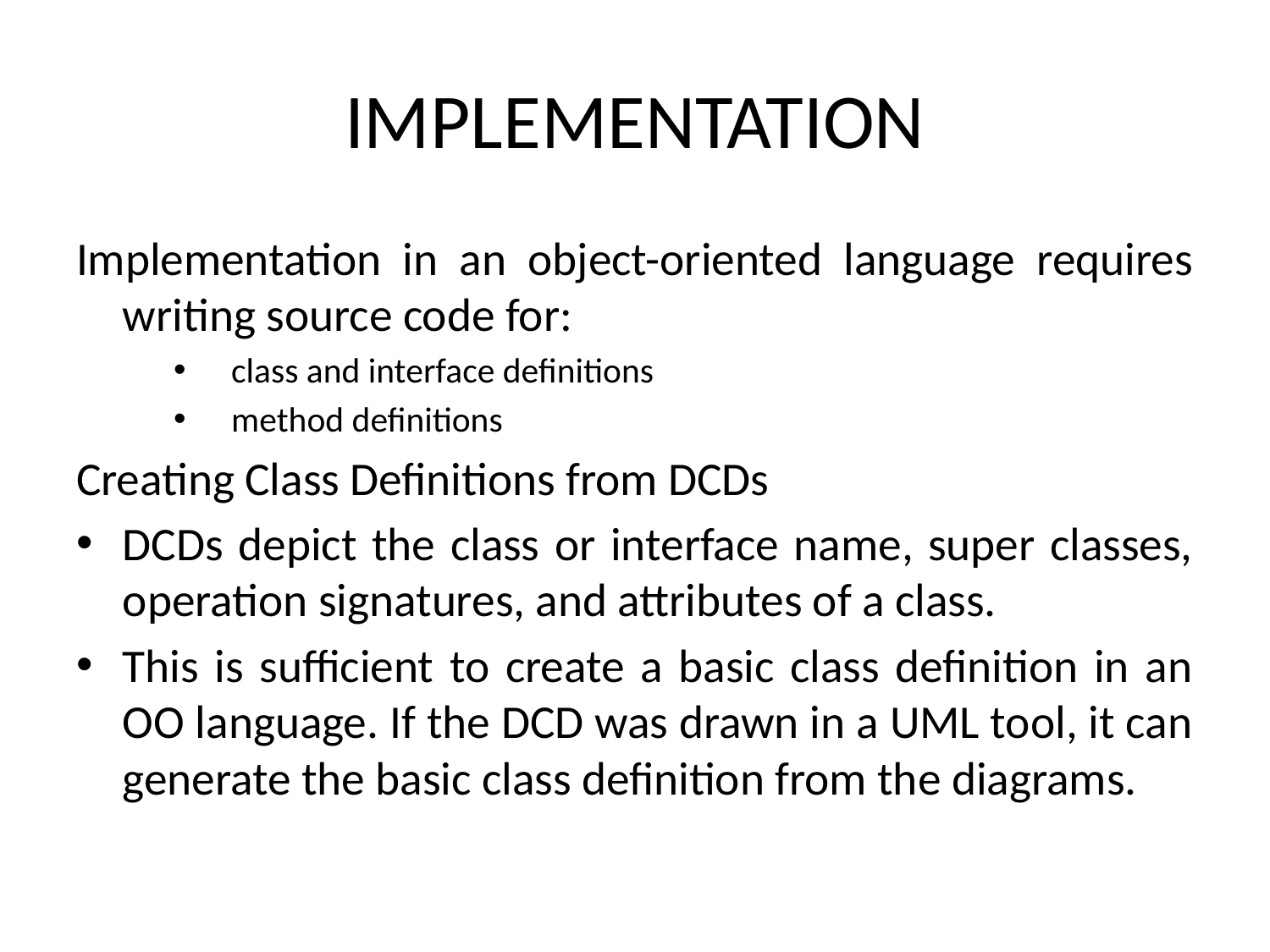

# IMPLEMENTATION
Implementation in an object-oriented language requires writing source code for:
class and interface definitions
method definitions
Creating Class Definitions from DCDs
DCDs depict the class or interface name, super classes, operation signatures, and attributes of a class.
This is sufficient to create a basic class definition in an OO language. If the DCD was drawn in a UML tool, it can generate the basic class definition from the diagrams.